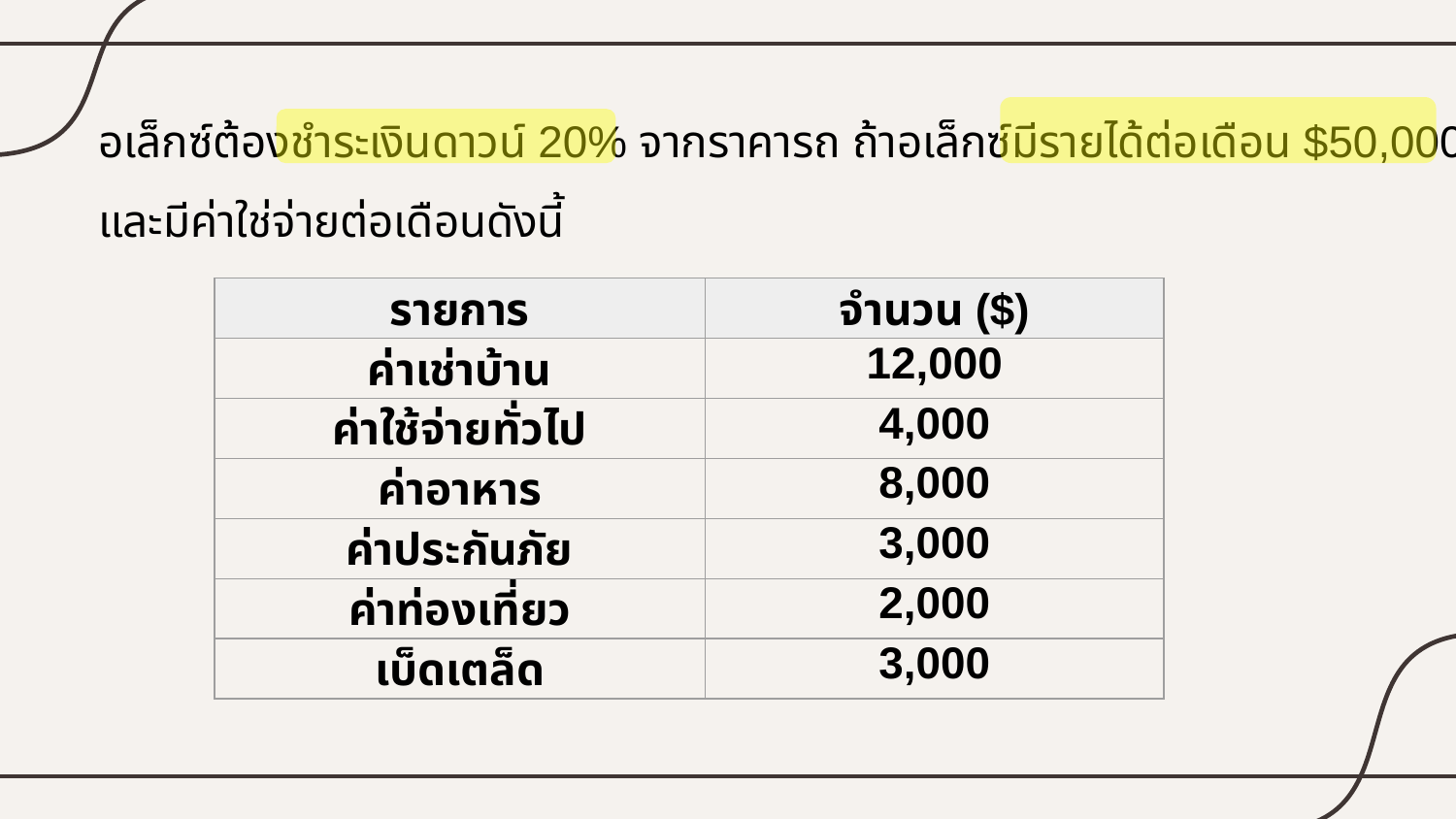

อเล็กซ์ต้องชำระเงินดาวน์ 20% จากราคารถ ถ้าอเล็กซ์มีรายได้ต่อเดือน $50,000 และมีค่าใช่จ่ายต่อเดือนดังนี้

| รายการ | จำนวน ($) |
| --- | --- |
| ค่าเช่าบ้าน | 12,000 |
| ค่าใช้จ่ายทั่วไป | 4,000 |
| ค่าอาหาร | 8,000 |
| ค่าประกันภัย | 3,000 |
| ค่าท่องเที่ยว | 2,000 |
| เบ็ดเตล็ด | 3,000 |